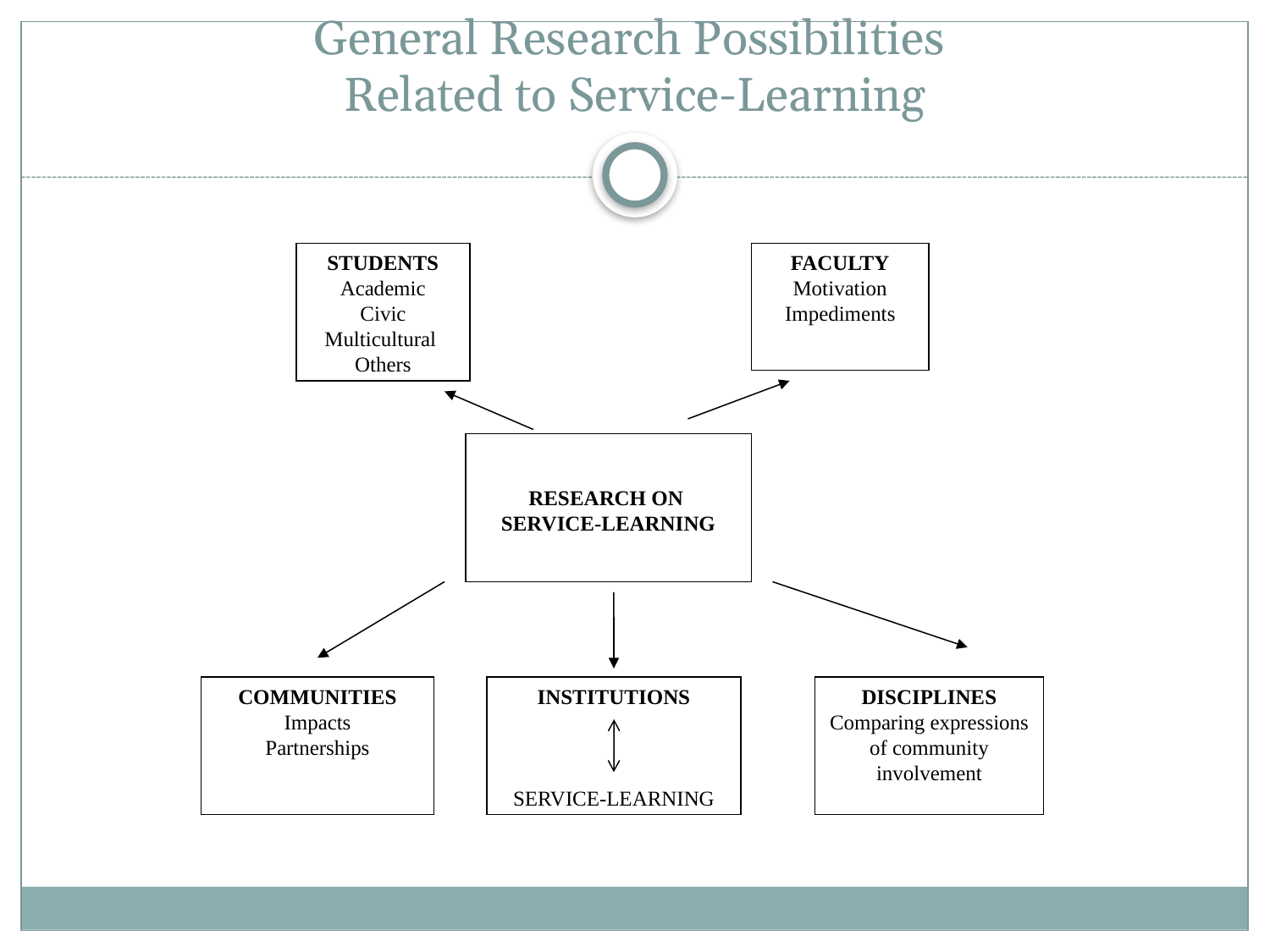

# General Research Possibilities Related to Service-Learning
STUDENTS
Academic
Civic
Multicultural
Others
FACULTY
Motivation
Impediments

RESEARCH ON
SERVICE-LEARNING

COMMUNITIES
Impacts
Partnerships
INSTITUTIONS

SERVICE-LEARNING
DISCIPLINES
Comparing expressions of community involvement